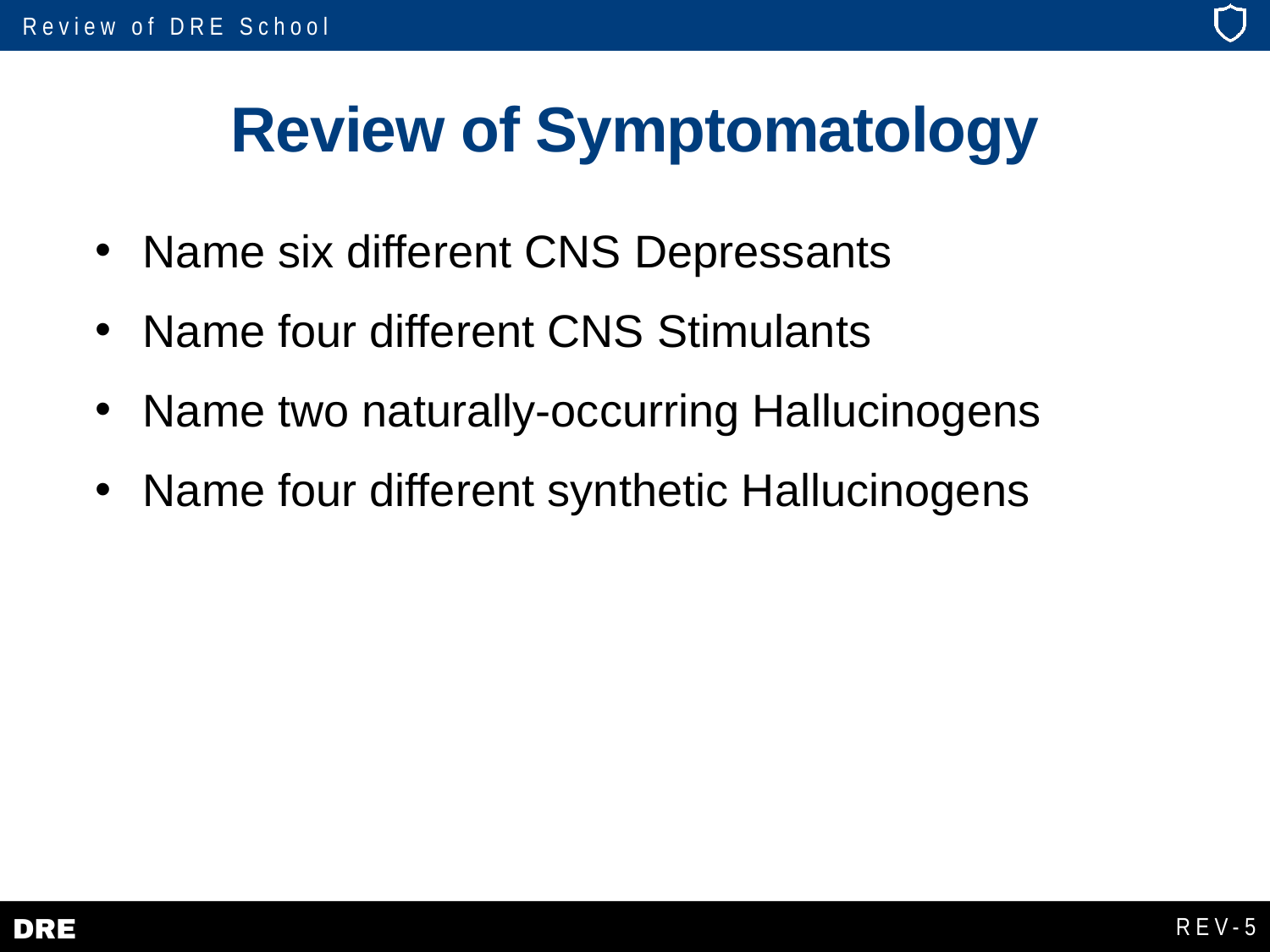

# Review of Symptomatology
Name six different CNS Depressants
Name four different CNS Stimulants
Name two naturally-occurring Hallucinogens
Name four different synthetic Hallucinogens

REV-5